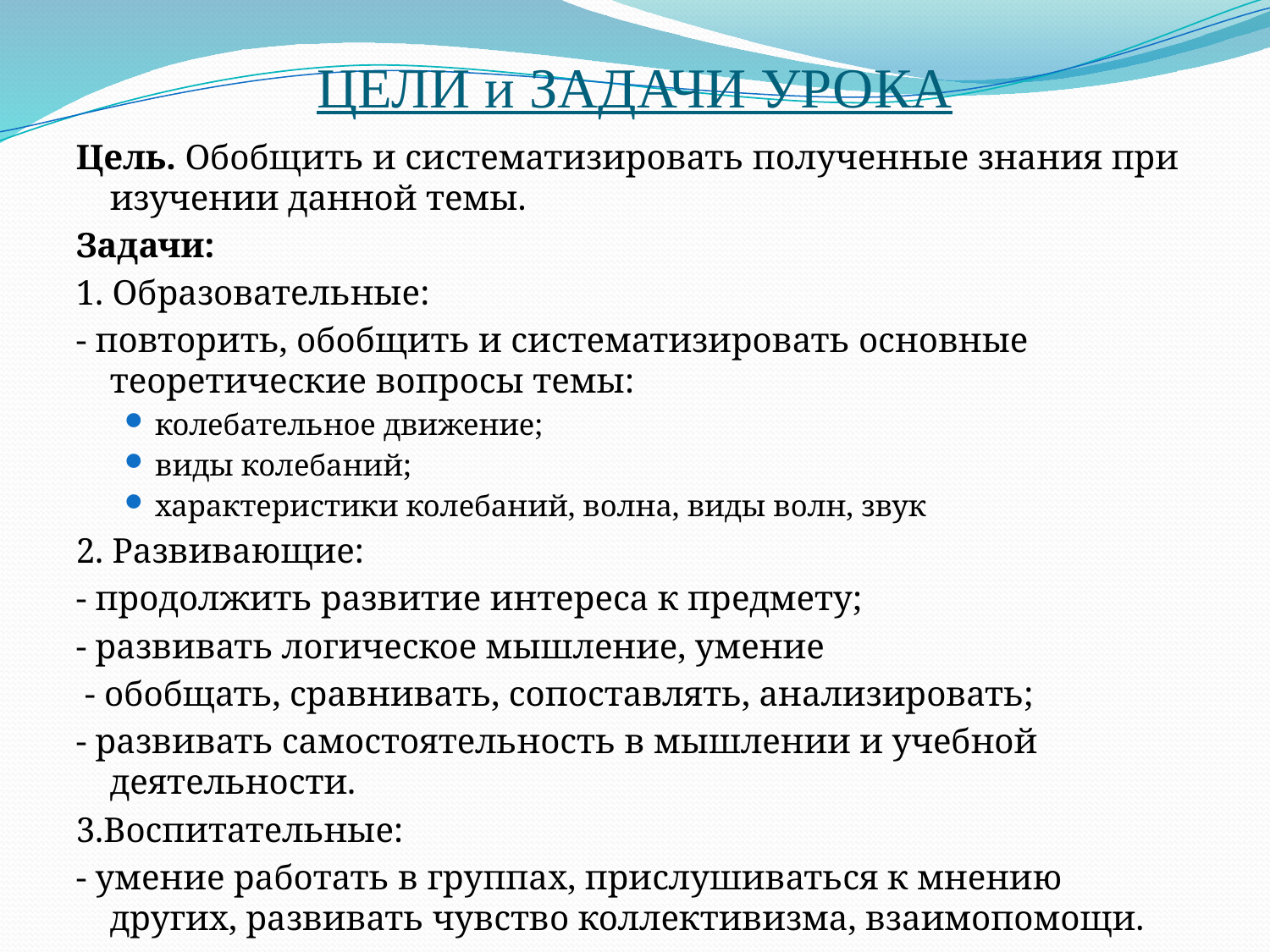

# ЦЕЛИ и ЗАДАЧИ УРОКА
Цель. Обобщить и систематизировать полученные знания при изучении данной темы.
Задачи:
1. Образовательные:
- повторить, обобщить и систематизировать основные теоретические вопросы темы:
колебательное движение;
виды колебаний;
характеристики колебаний, волна, виды волн, звук
2. Развивающие:
- продолжить развитие интереса к предмету;
- развивать логическое мышление, умение
 - обобщать, сравнивать, сопоставлять, анализировать;
- развивать самостоятельность в мышлении и учебной деятельности.
3.Воспитательные:
- умение работать в группах, прислушиваться к мнению других, развивать чувство коллективизма, взаимопомощи.